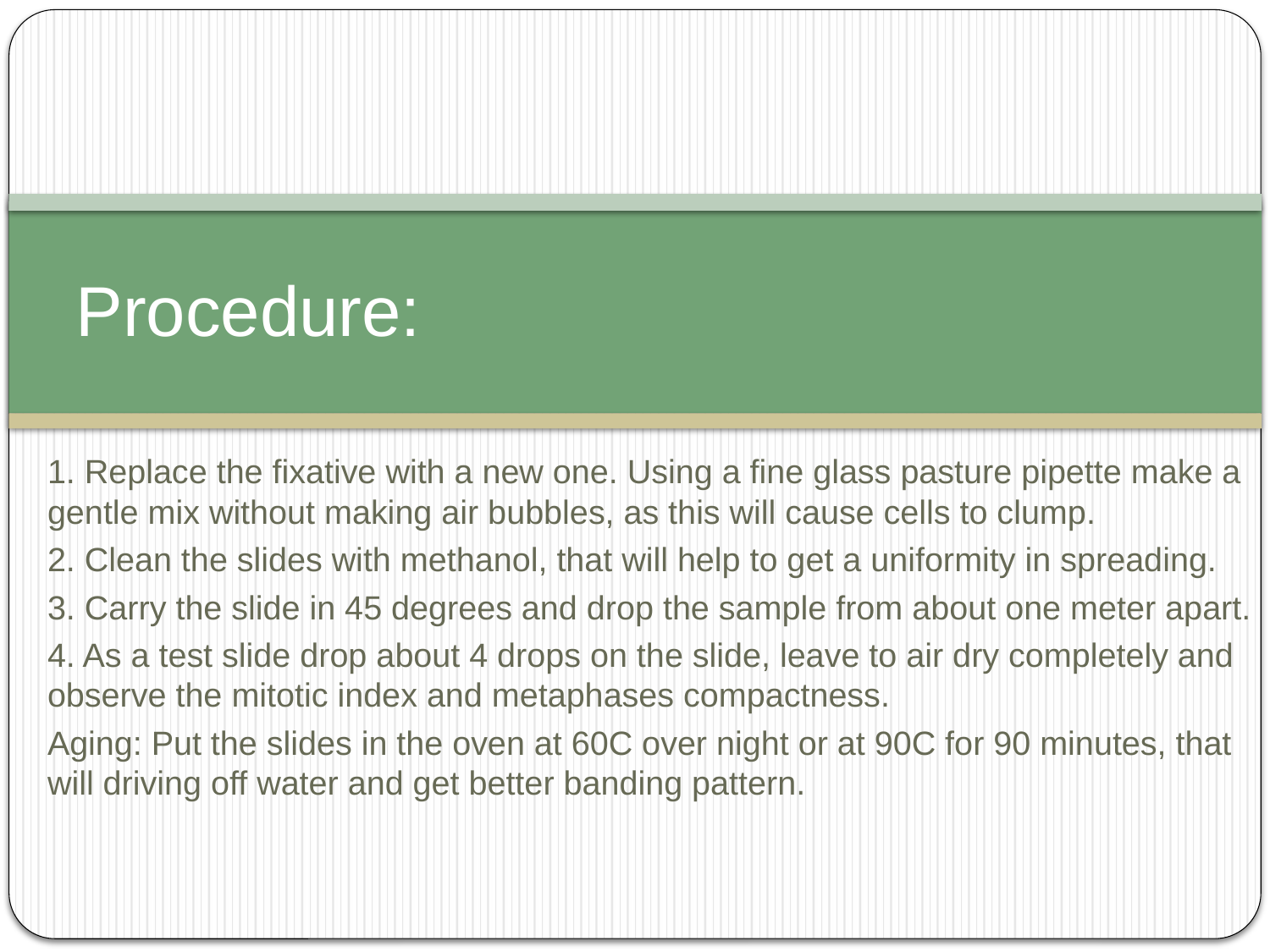

# Procedure:
1. Replace the fixative with a new one. Using a fine glass pasture pipette make a gentle mix without making air bubbles, as this will cause cells to clump.
2. Clean the slides with methanol, that will help to get a uniformity in spreading.
3. Carry the slide in 45 degrees and drop the sample from about one meter apart.
4. As a test slide drop about 4 drops on the slide, leave to air dry completely and observe the mitotic index and metaphases compactness.
Aging: Put the slides in the oven at 60C over night or at 90C for 90 minutes, that will driving off water and get better banding pattern.